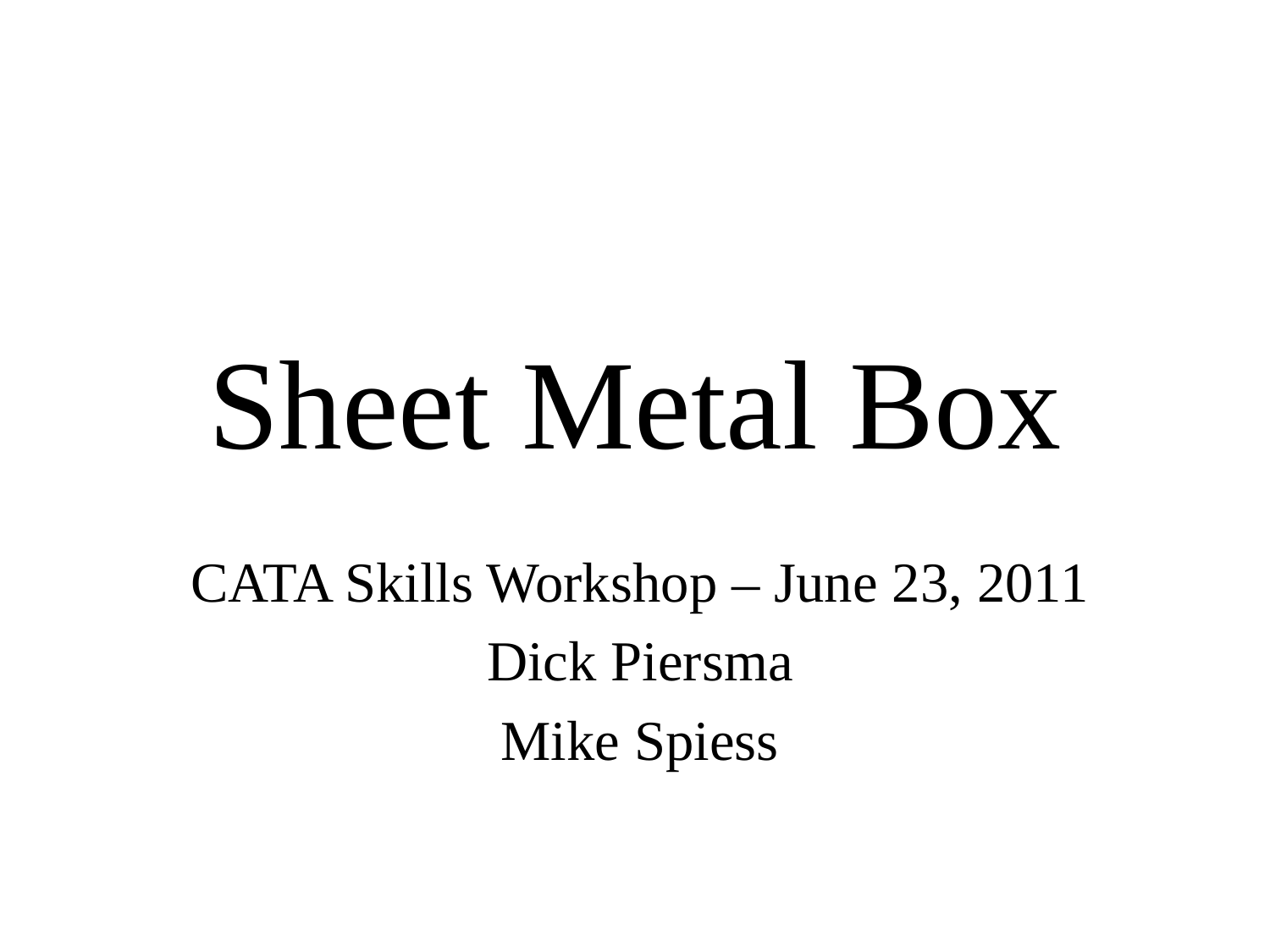

# Sheet Metal Box
CATA Skills Workshop – June 23, 2011
Dick Piersma
Mike Spiess